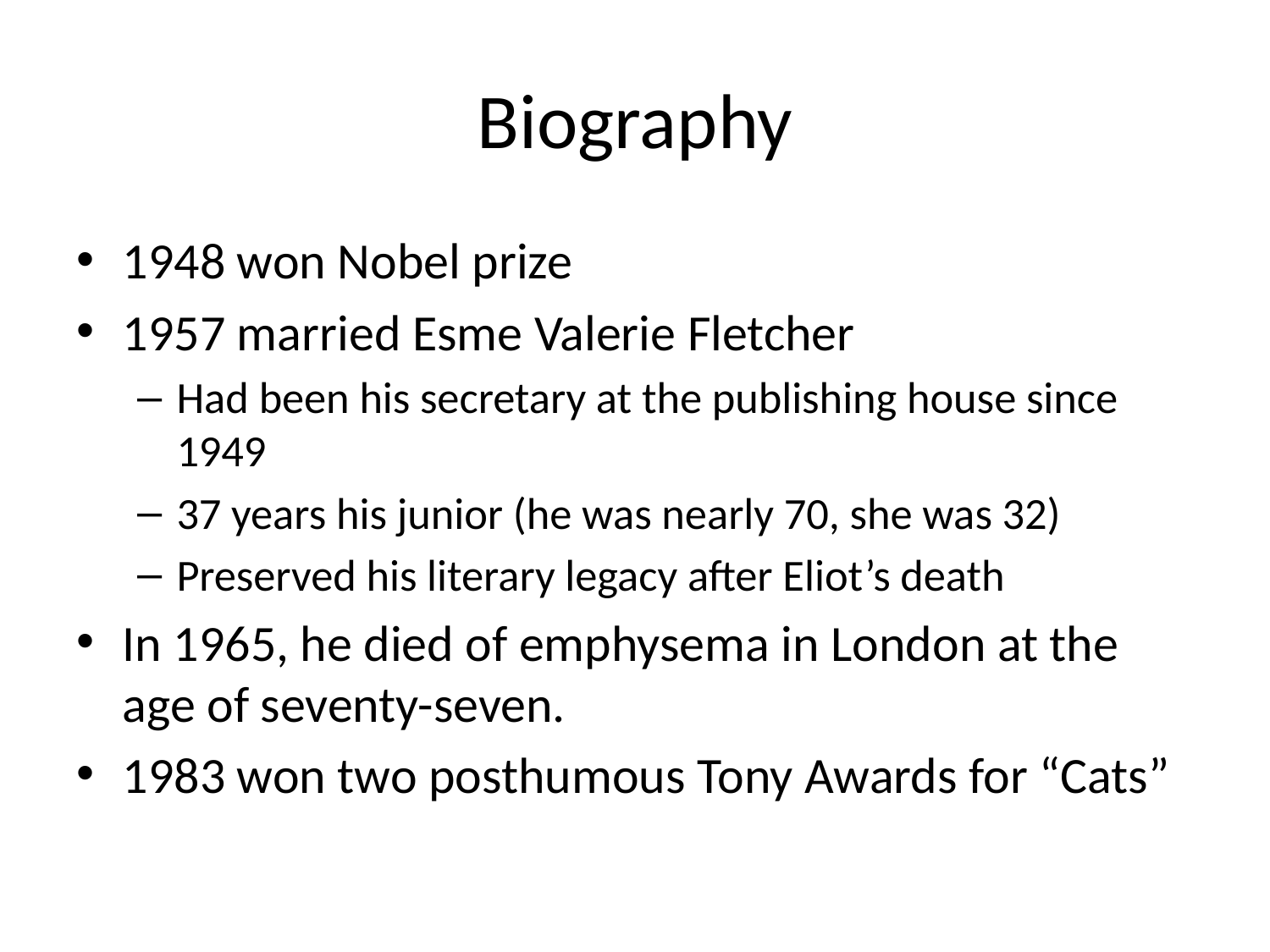

# Biography
1948 won Nobel prize
1957 married Esme Valerie Fletcher
Had been his secretary at the publishing house since 1949
37 years his junior (he was nearly 70, she was 32)
Preserved his literary legacy after Eliot’s death
In 1965, he died of emphysema in London at the age of seventy-seven.
1983 won two posthumous Tony Awards for “Cats”